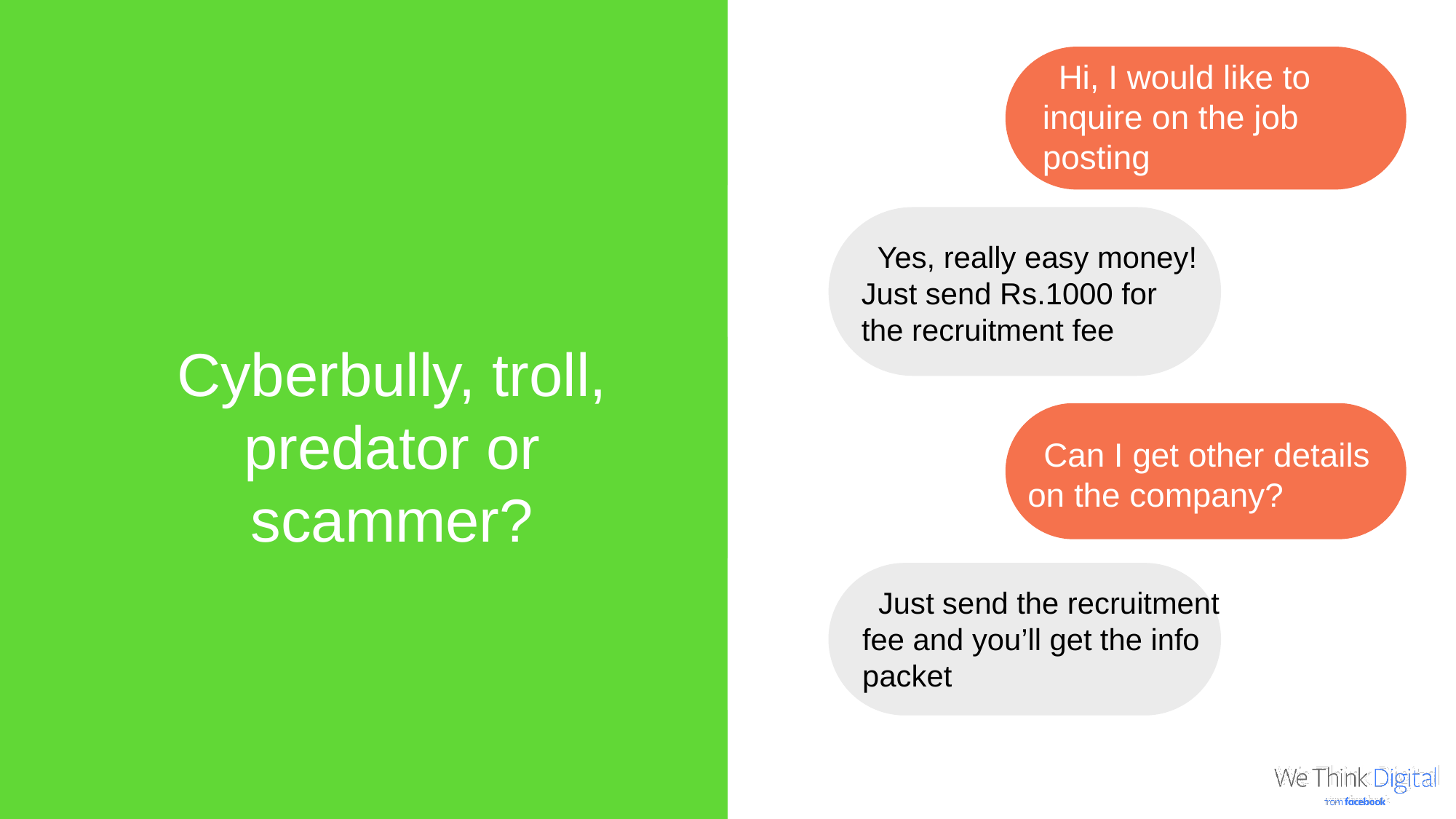

Hi, I would like to inquire on the job posting

Yes, really easy money! Just send Rs.1000 for the recruitment fee

Can I get other details on the company?

Just send the recruitment fee and you’ll get the info packet

Cyberbully, troll, predator or scammer?